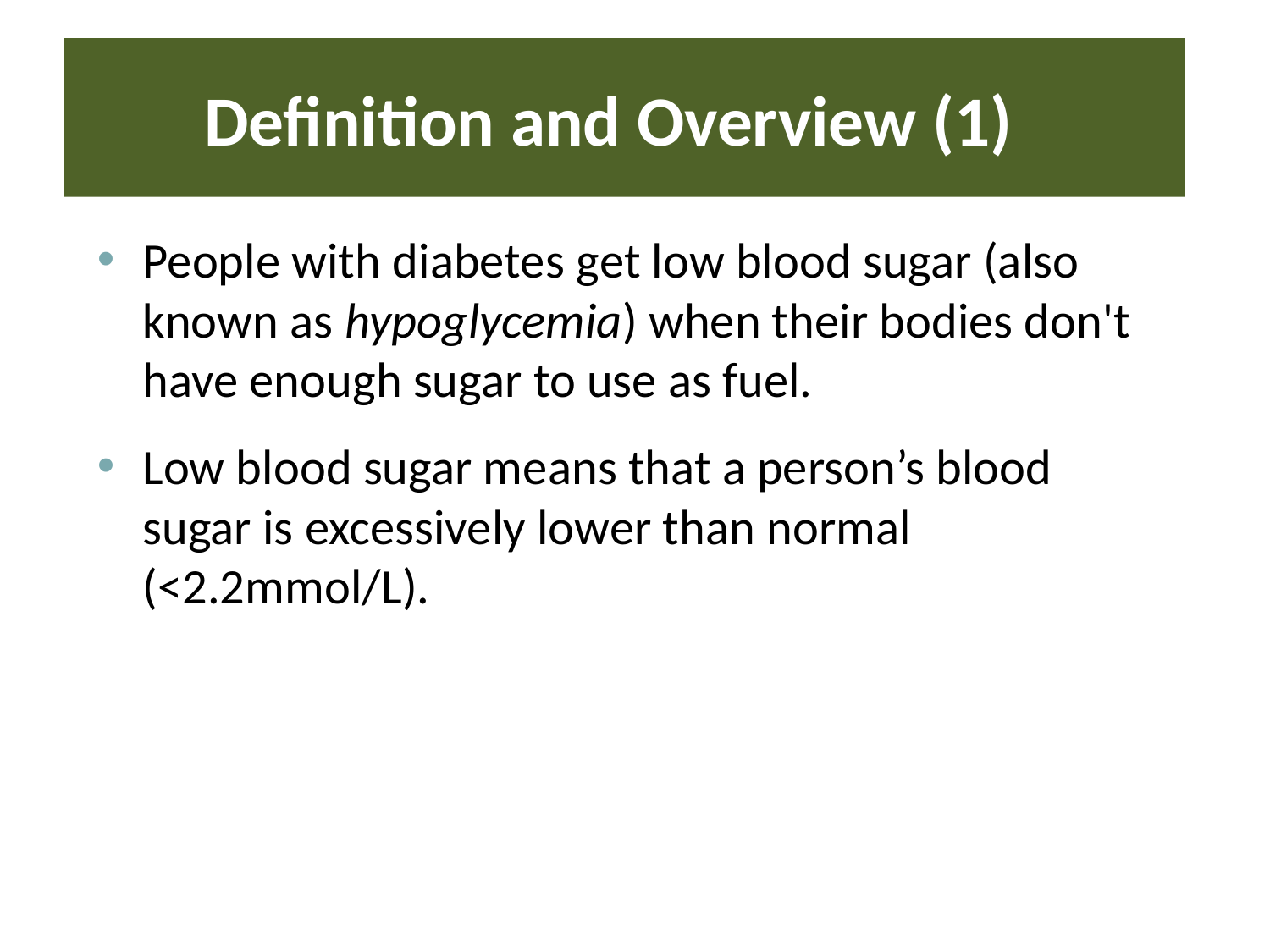

# Definition and Overview (1)
People with diabetes get low blood sugar (also known as hypoglycemia) when their bodies don't have enough sugar to use as fuel.
Low blood sugar means that a person’s blood sugar is excessively lower than normal (<2.2mmol/L).